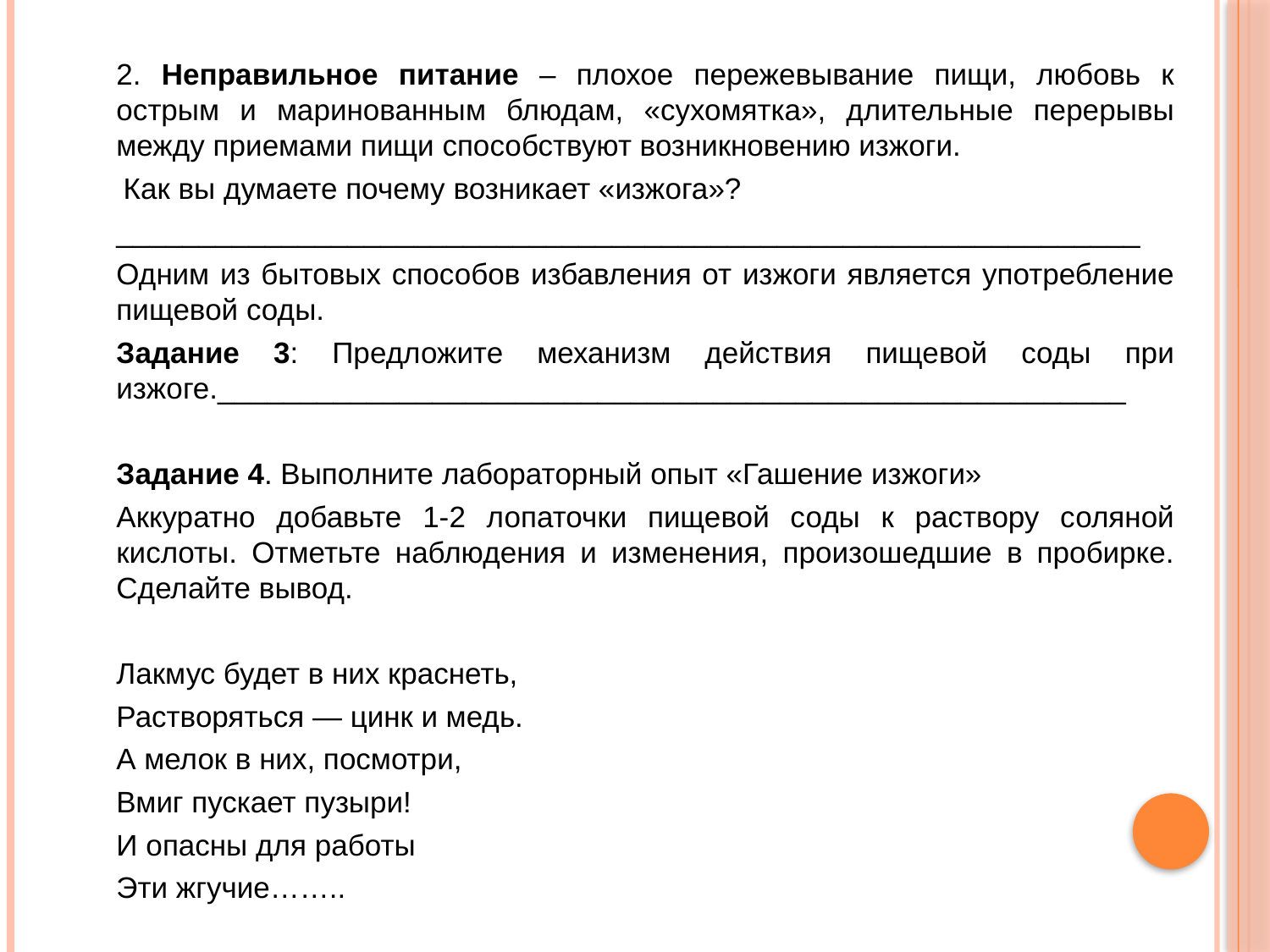

2. Неправильное питание – плохое пережевывание пищи, любовь к острым и маринованным блюдам, «сухомятка», длительные перерывы между приемами пищи способствуют возникновению изжоги.
     Как вы думаете почему возникает «изжога»?
	______________________________________________________________
		Одним из бытовых способов избавления от изжоги является употребление пищевой соды.
	Задание 3: Предложите механизм действия пищевой соды при изжоге._______________________________________________________

	Задание 4. Выполните лабораторный опыт «Гашение изжоги»
	Аккуратно добавьте 1-2 лопаточки пищевой соды к раствору соляной кислоты. Отметьте наблюдения и изменения, произошедшие в пробирке. Сделайте вывод.

	Лакмус будет в них краснеть,
	Растворяться — цинк и медь.
	А мелок в них, посмотри,
	Вмиг пускает пузыри!
	И опасны для работы
	Эти жгучие……..